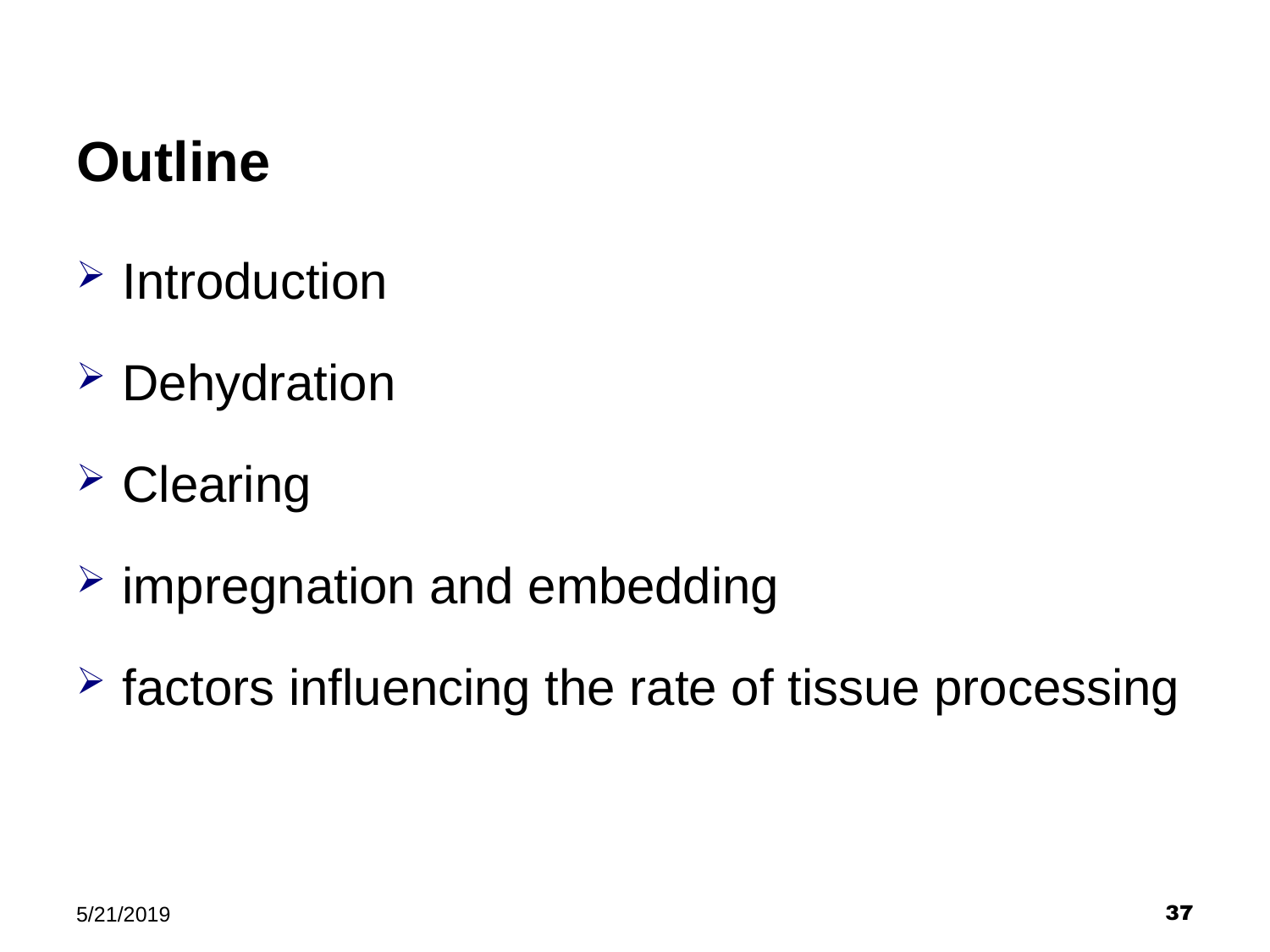

# Outline
Introduction
Dehydration
Clearing
impregnation and embedding
factors influencing the rate of tissue processing
5/21/2019
37